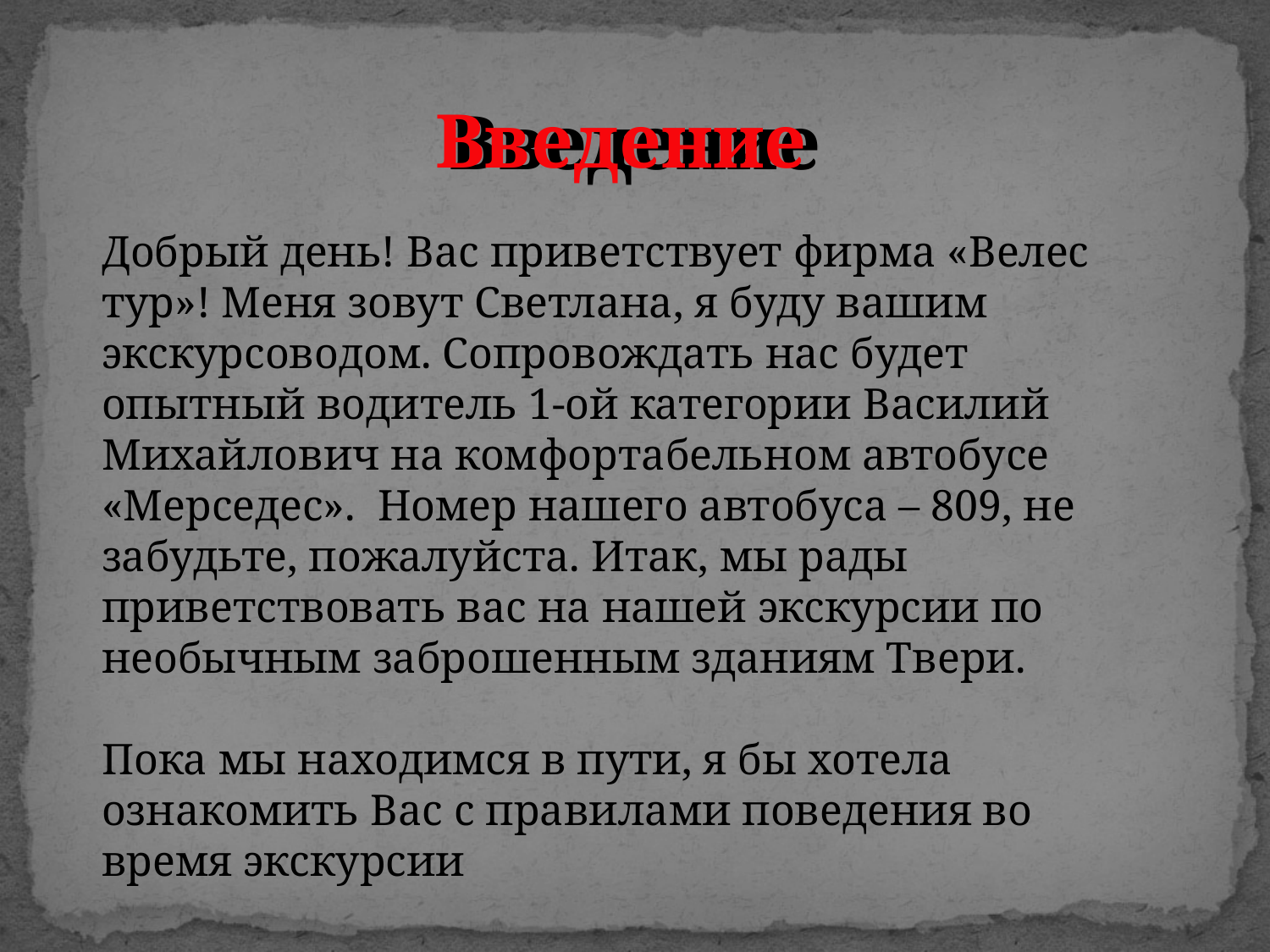

Введение
# Введение
Добрый день! Вас приветствует фирма «Велес тур»! Меня зовут Светлана, я буду вашим экскурсоводом. Сопровождать нас будет опытный водитель 1-ой категории Василий Михайлович на комфортабельном автобусе «Мерседес».  Номер нашего автобуса – 809, не забудьте, пожалуйста. Итак, мы рады приветствовать вас на нашей экскурсии по необычным заброшенным зданиям Твери.

Пока мы находимся в пути, я бы хотела ознакомить Вас с правилами поведения во время экскурсии